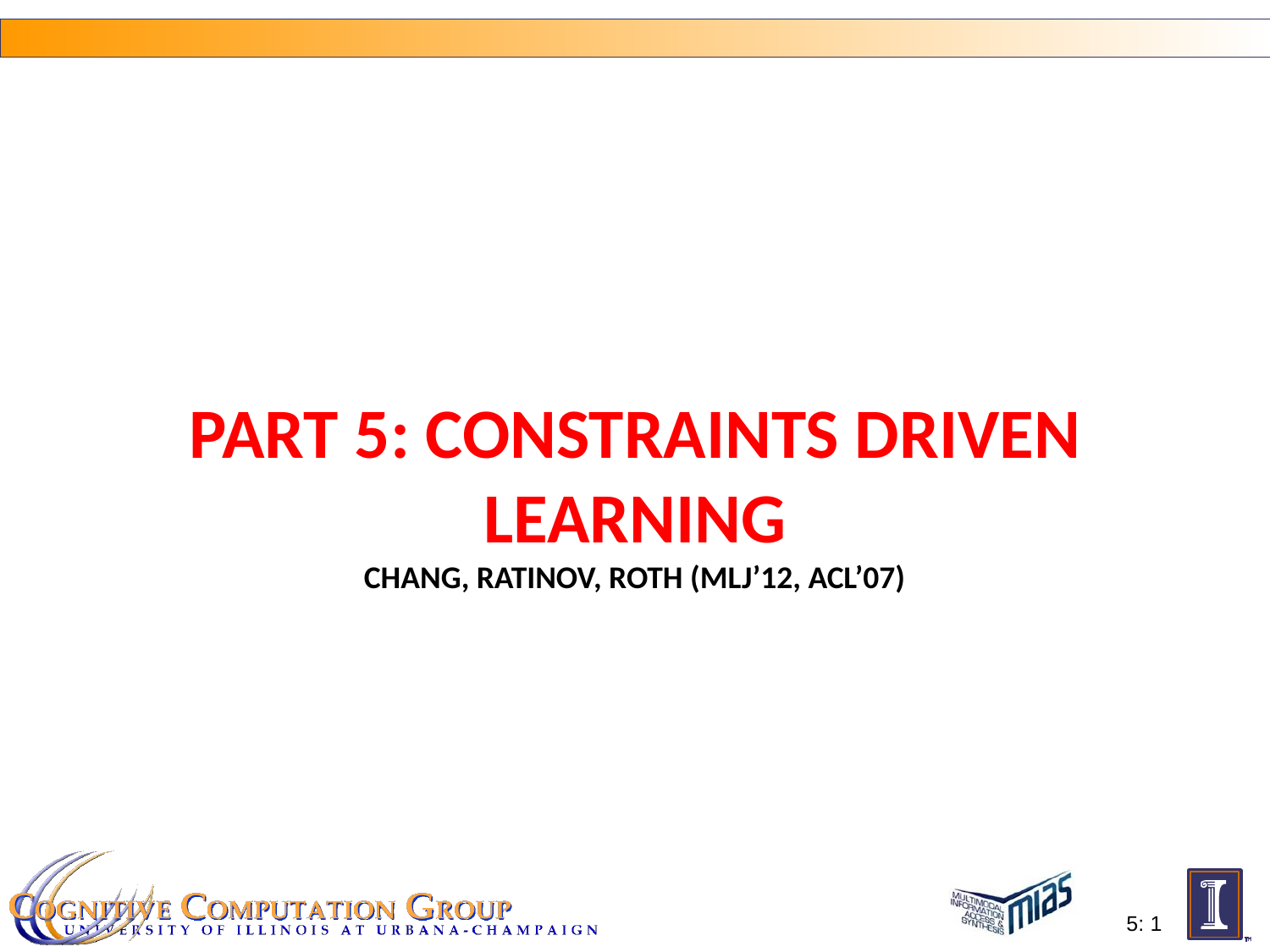

# Part 5: Constraints Driven Learning Chang, Ratinov, Roth (MLJ’12, ACL’07)
5: 1